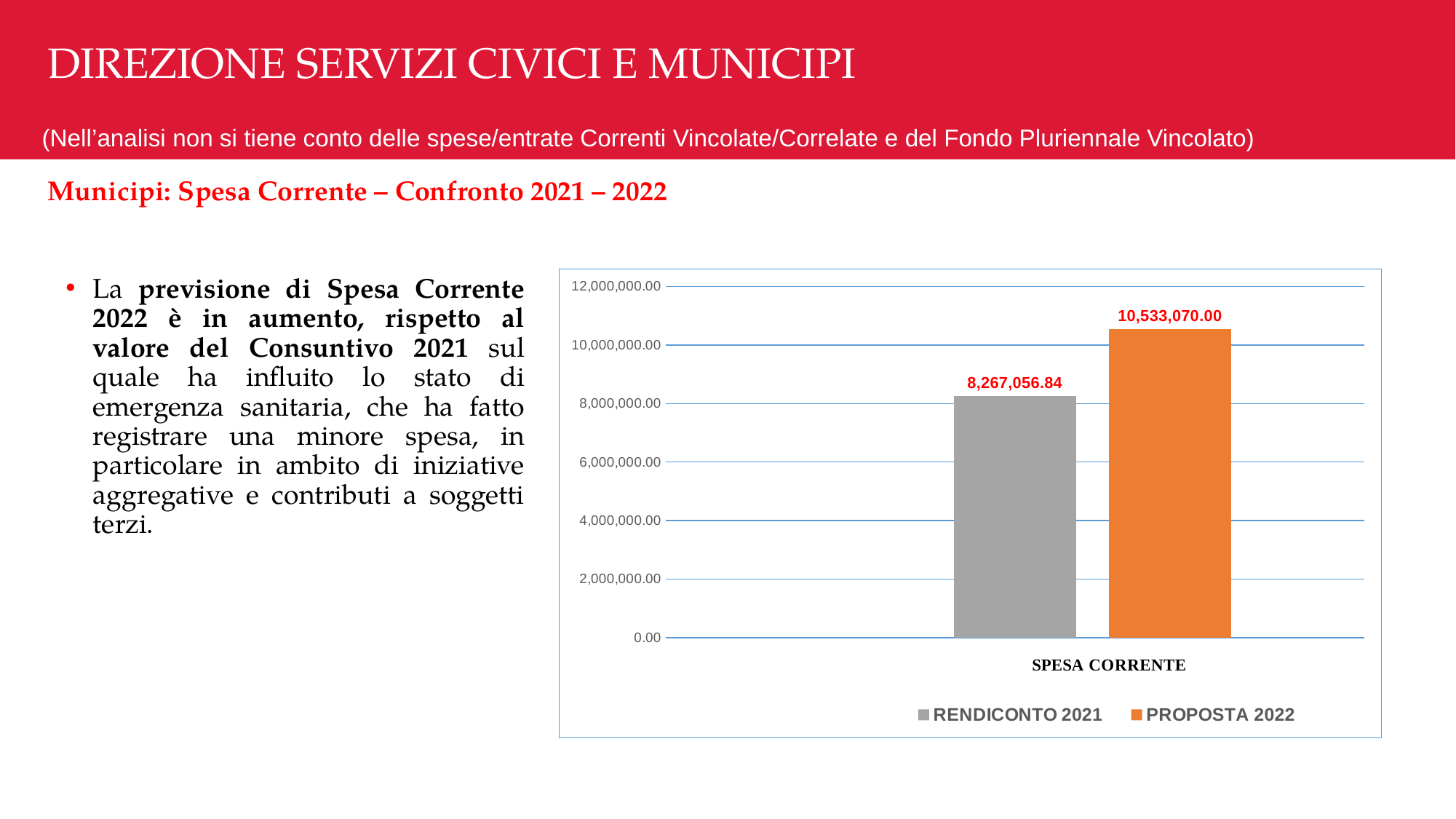

# DIREZIONE SERVIZI CIVICI E MUNICIPI

(Nell’analisi non si tiene conto delle spese/entrate Correnti Vincolate/Correlate e del Fondo Pluriennale Vincolato)
Municipi: Spesa Corrente – Confronto 2021 – 2022

La previsione di Spesa Corrente 2022 è in aumento, rispetto al valore del Consuntivo 2021 sul quale ha influito lo stato di emergenza sanitaria, che ha fatto registrare una minore spesa, in particolare in ambito di iniziative aggregative e contributi a soggetti terzi.

### Chart:

| Category | ASSESTATO 2021 | RENDICONTO 2021 | PROPOSTA 2022 |
|---|---|---|---|
| SPESA CORRENTE | 10037100.0 | 8267056.84 | 10533070.0 |
3